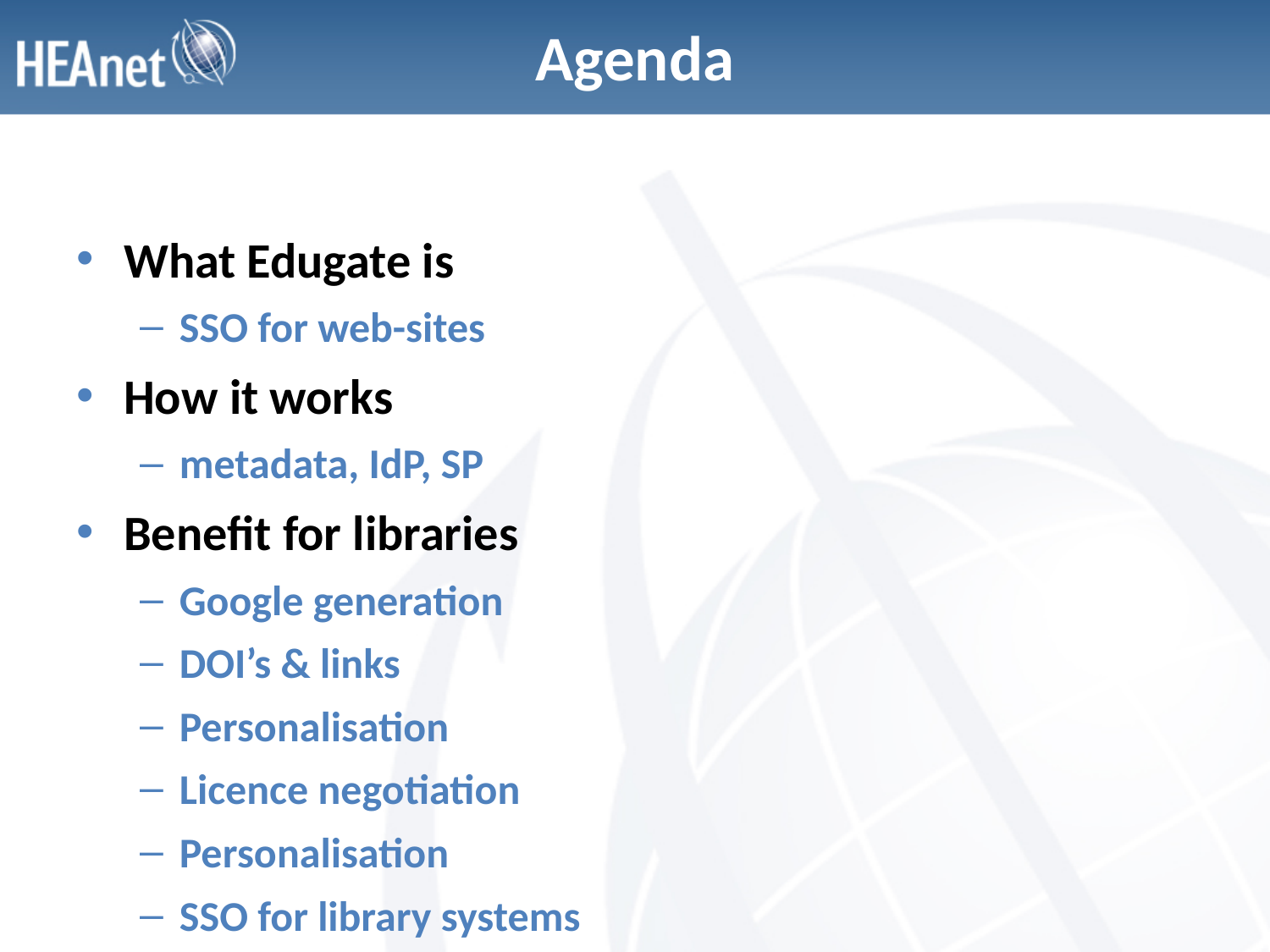

# Agenda
What Edugate is
SSO for web-sites
How it works
metadata, IdP, SP
Benefit for libraries
Google generation
DOI’s & links
Personalisation
Licence negotiation
Personalisation
SSO for library systems